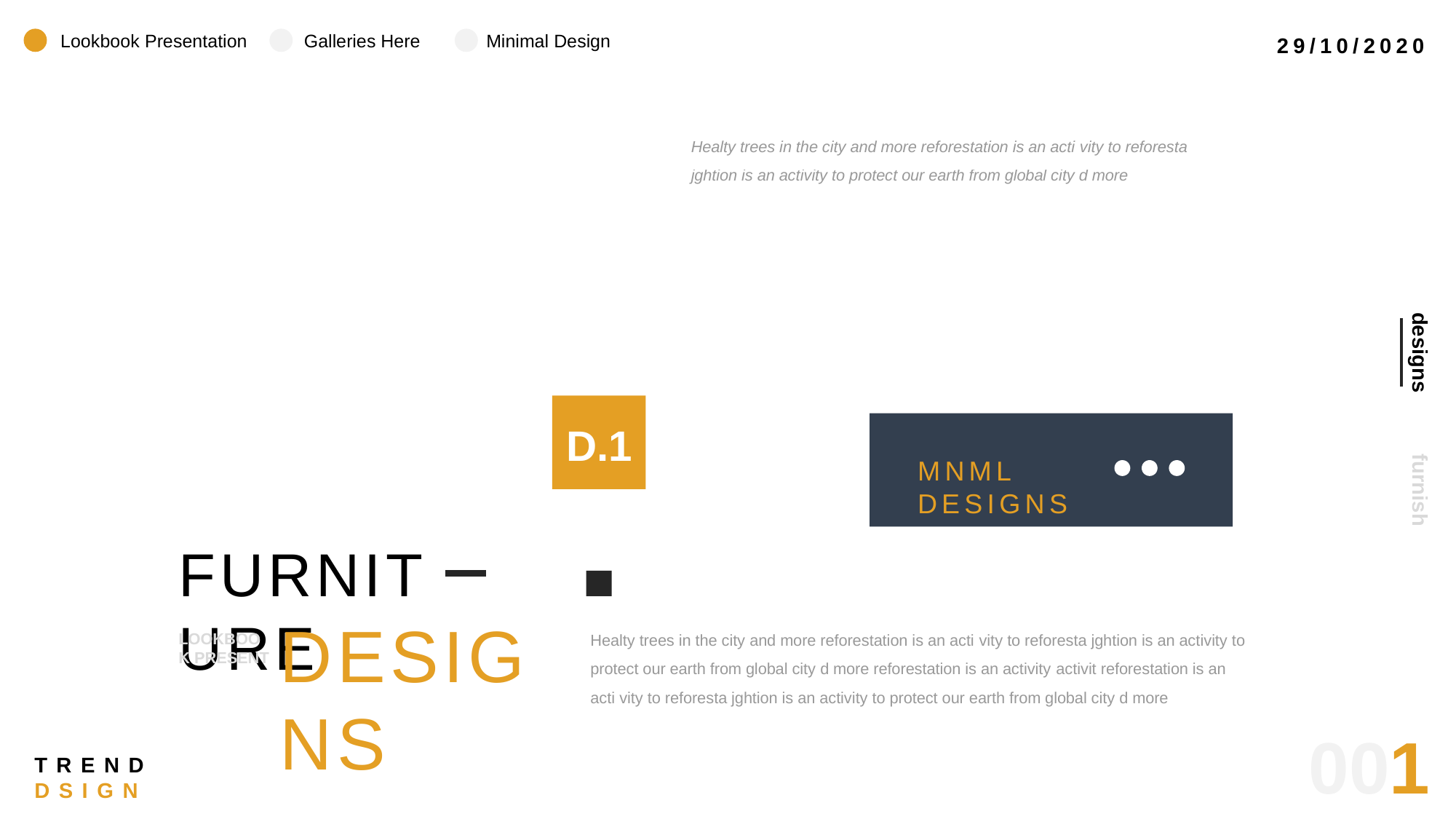

29/10/2020

Lookbook Presentation
Galleries Here
Minimal Design
Healty trees in the city and more reforestation is an acti vity to reforesta jghtion is an activity to protect our earth from global city d more

designs

D.1
MNML DESIGNS

furnish
FURNITURE

DESIGNS
Healty trees in the city and more reforestation is an acti vity to reforesta jghtion is an activity to protect our earth from global city d more reforestation is an activity activit reforestation is an acti vity to reforesta jghtion is an activity to protect our earth from global city d more
LOOKBOOK PRESENT
001
TRENDDSIGN